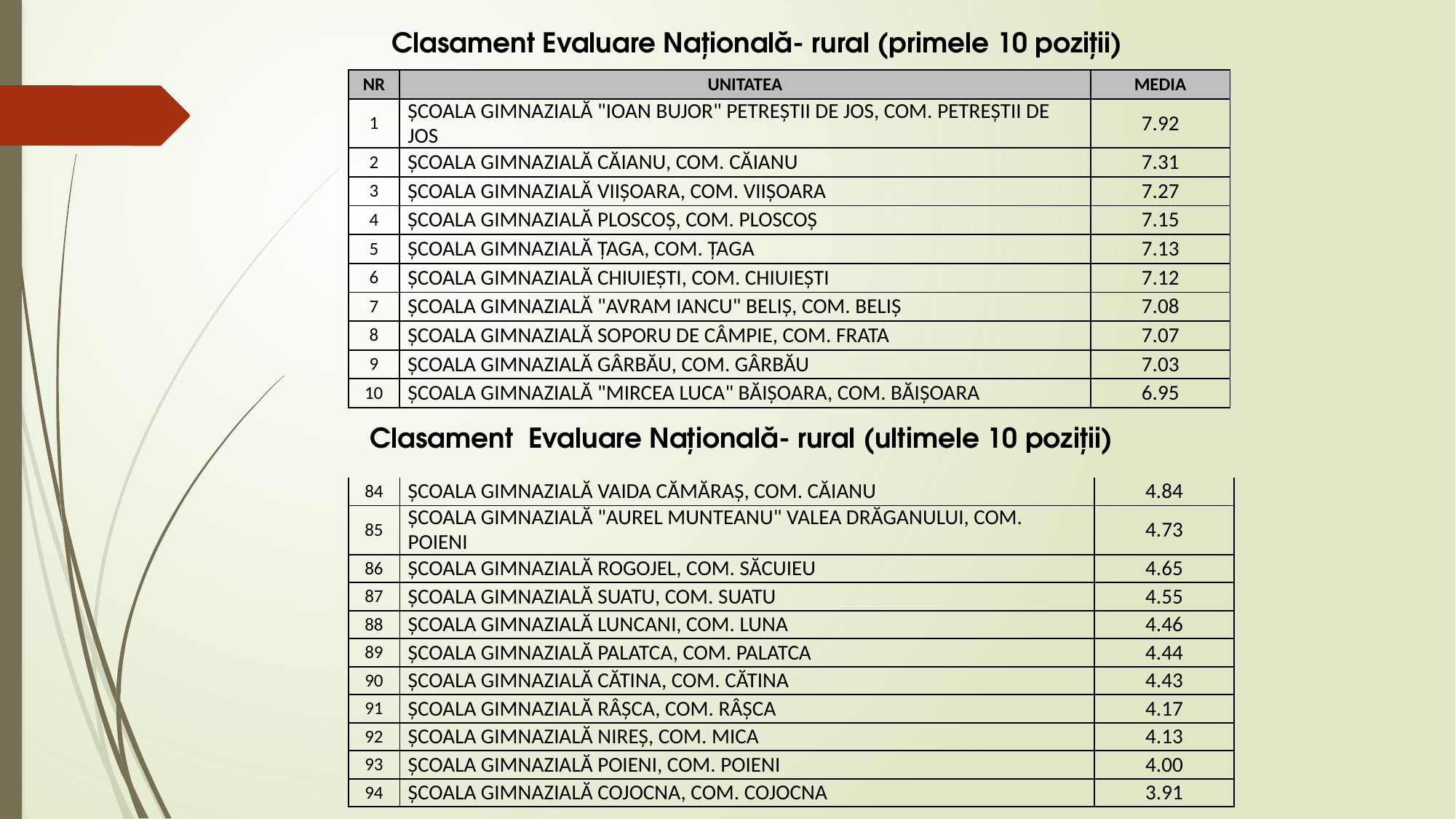

Clasament Evaluare Națională- rural (primele 10 poziții)
| NR | UNITATEA | MEDIA |
| --- | --- | --- |
| 1 | ȘCOALA GIMNAZIALĂ "IOAN BUJOR" PETREȘTII DE JOS, COM. PETREȘTII DE JOS | 7.92 |
| 2 | ȘCOALA GIMNAZIALĂ CĂIANU, COM. CĂIANU | 7.31 |
| 3 | ȘCOALA GIMNAZIALĂ VIIȘOARA, COM. VIIȘOARA | 7.27 |
| 4 | ȘCOALA GIMNAZIALĂ PLOSCOȘ, COM. PLOSCOȘ | 7.15 |
| 5 | ȘCOALA GIMNAZIALĂ ȚAGA, COM. ȚAGA | 7.13 |
| 6 | ȘCOALA GIMNAZIALĂ CHIUIEȘTI, COM. CHIUIEȘTI | 7.12 |
| 7 | ȘCOALA GIMNAZIALĂ "AVRAM IANCU" BELIȘ, COM. BELIȘ | 7.08 |
| 8 | ȘCOALA GIMNAZIALĂ SOPORU DE CÂMPIE, COM. FRATA | 7.07 |
| 9 | ȘCOALA GIMNAZIALĂ GÂRBĂU, COM. GÂRBĂU | 7.03 |
| 10 | ȘCOALA GIMNAZIALĂ "MIRCEA LUCA" BĂIȘOARA, COM. BĂIȘOARA | 6.95 |
Clasament  Evaluare Națională- rural (ultimele 10 poziții)
| 84 | ȘCOALA GIMNAZIALĂ VAIDA CĂMĂRAȘ, COM. CĂIANU | 4.84 |
| --- | --- | --- |
| 85 | ȘCOALA GIMNAZIALĂ "AUREL MUNTEANU" VALEA DRĂGANULUI, COM. POIENI | 4.73 |
| 86 | ȘCOALA GIMNAZIALĂ ROGOJEL, COM. SĂCUIEU | 4.65 |
| 87 | ȘCOALA GIMNAZIALĂ SUATU, COM. SUATU | 4.55 |
| 88 | ȘCOALA GIMNAZIALĂ LUNCANI, COM. LUNA | 4.46 |
| 89 | ȘCOALA GIMNAZIALĂ PALATCA, COM. PALATCA | 4.44 |
| 90 | ȘCOALA GIMNAZIALĂ CĂTINA, COM. CĂTINA | 4.43 |
| 91 | ȘCOALA GIMNAZIALĂ RÂȘCA, COM. RÂȘCA | 4.17 |
| 92 | ȘCOALA GIMNAZIALĂ NIREȘ, COM. MICA | 4.13 |
| 93 | ȘCOALA GIMNAZIALĂ POIENI, COM. POIENI | 4.00 |
| 94 | ȘCOALA GIMNAZIALĂ COJOCNA, COM. COJOCNA | 3.91 |